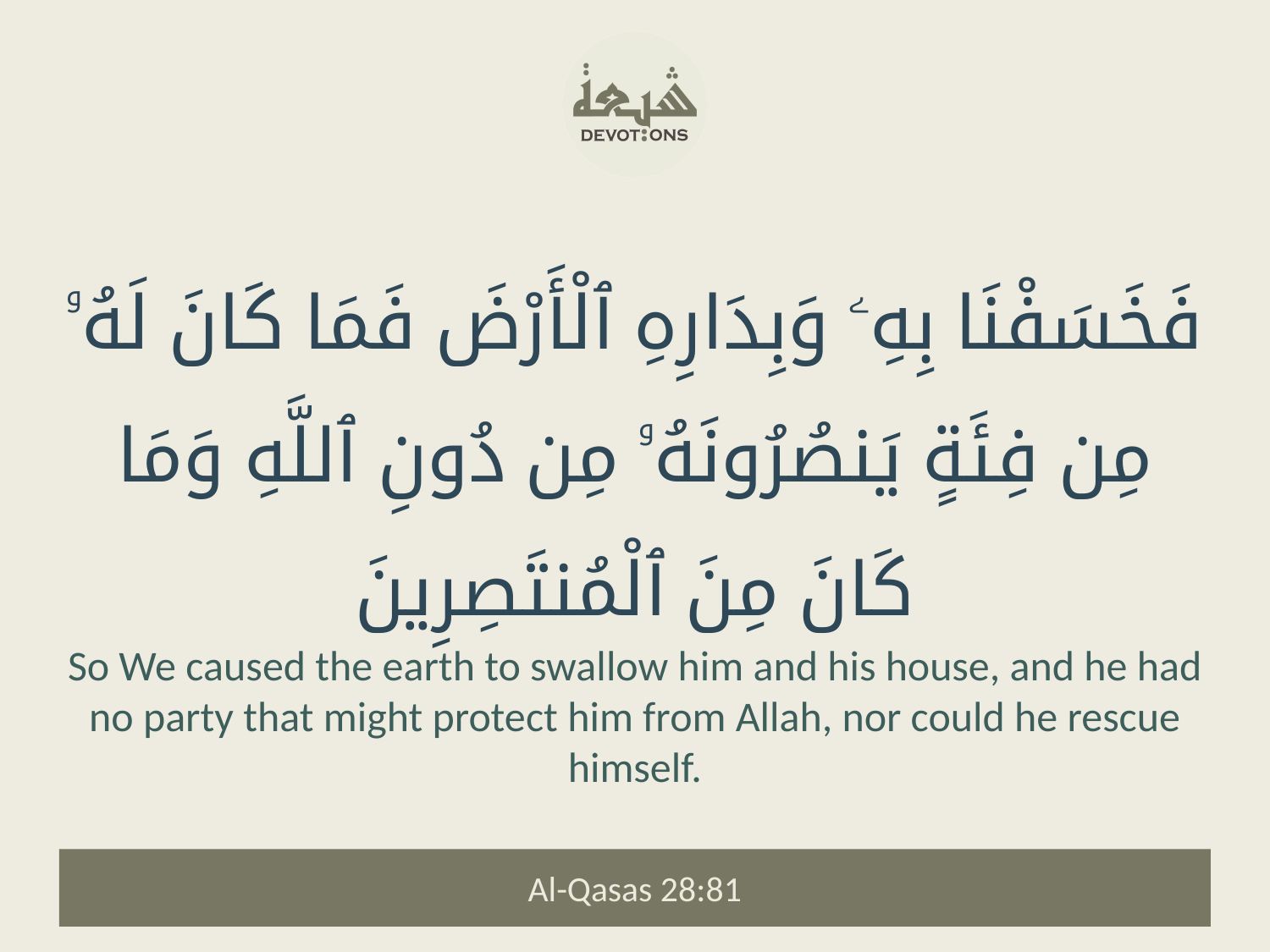

فَخَسَفْنَا بِهِۦ وَبِدَارِهِ ٱلْأَرْضَ فَمَا كَانَ لَهُۥ مِن فِئَةٍ يَنصُرُونَهُۥ مِن دُونِ ٱللَّهِ وَمَا كَانَ مِنَ ٱلْمُنتَصِرِينَ
So We caused the earth to swallow him and his house, and he had no party that might protect him from Allah, nor could he rescue himself.
Al-Qasas 28:81